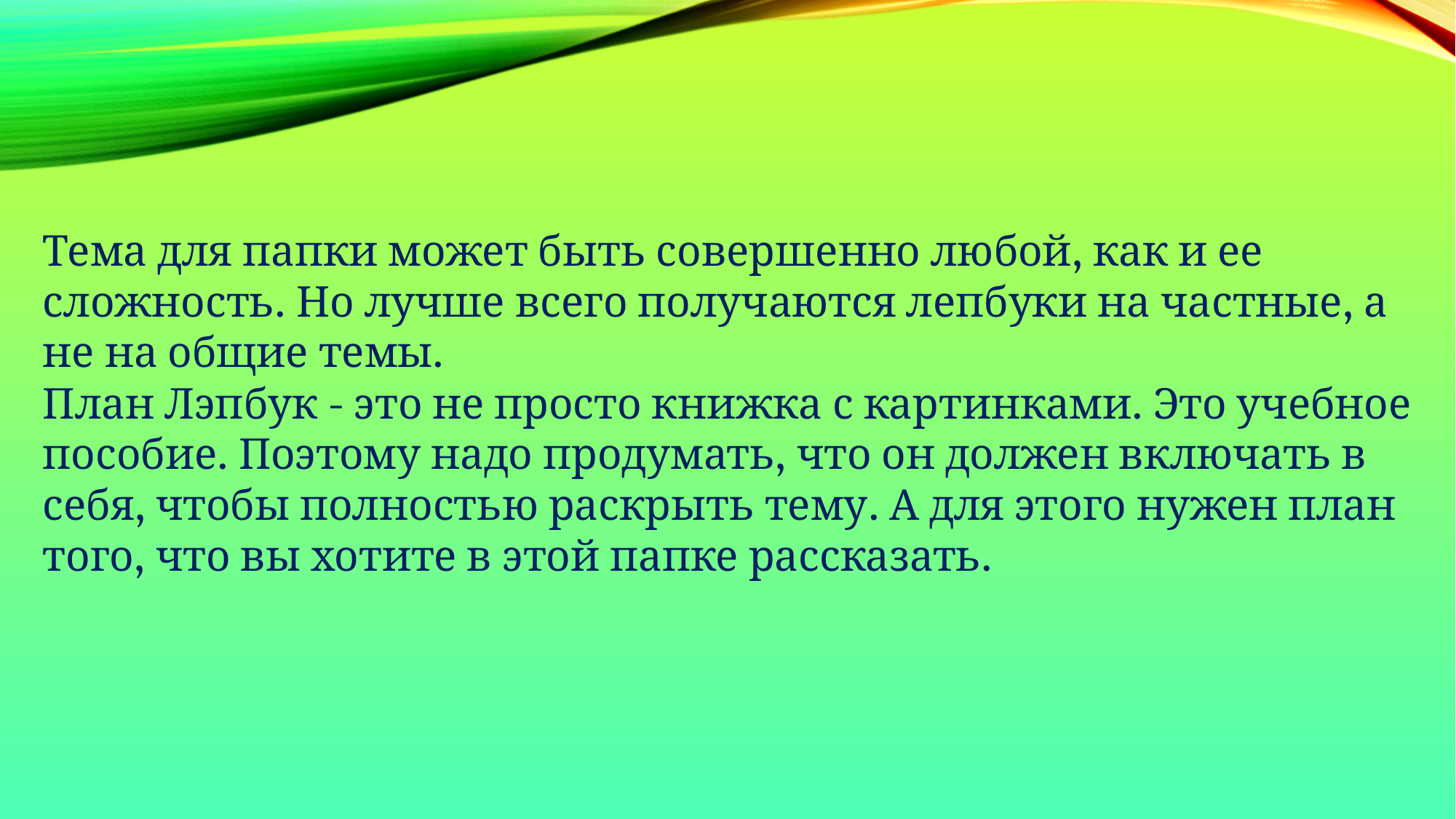

Тема для папки может быть совершенно любой, как и ее сложность. Но лучше всего получаются лепбуки на частные, а не на общие темы.
План Лэпбук - это не просто книжка с картинками. Это учебное пособие. Поэтому надо продумать, что он должен включать в себя, чтобы полностью раскрыть тему. А для этого нужен план того, что вы хотите в этой папке рассказать.